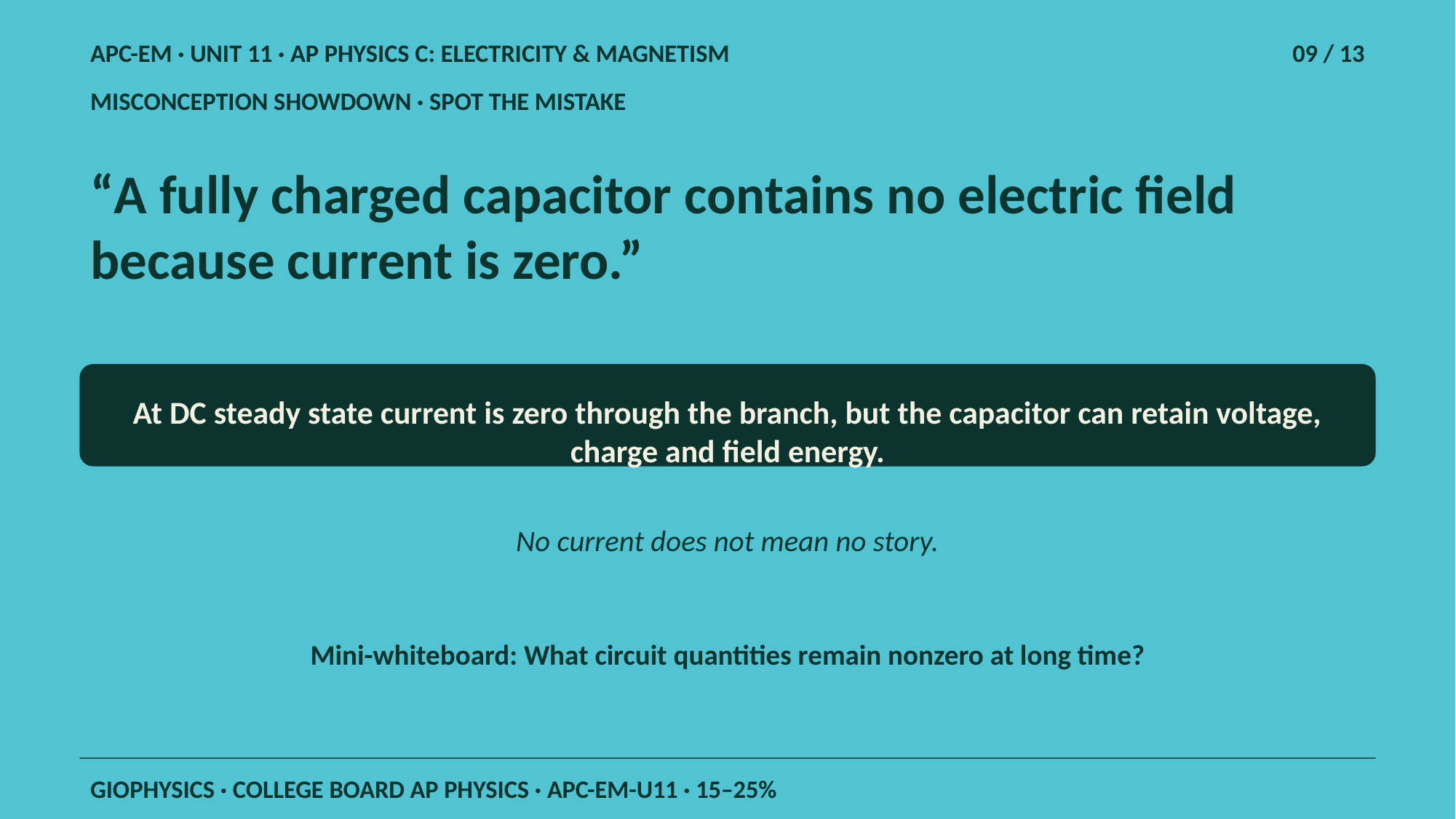

APC-EM · UNIT 11 · AP PHYSICS C: ELECTRICITY & MAGNETISM
09 / 13
MISCONCEPTION SHOWDOWN · SPOT THE MISTAKE
“A fully charged capacitor contains no electric field because current is zero.”

At DC steady state current is zero through the branch, but the capacitor can retain voltage, charge and field energy.
No current does not mean no story.
Mini-whiteboard: What circuit quantities remain nonzero at long time?

GIOPHYSICS · COLLEGE BOARD AP PHYSICS · APC-EM-U11 · 15–25%